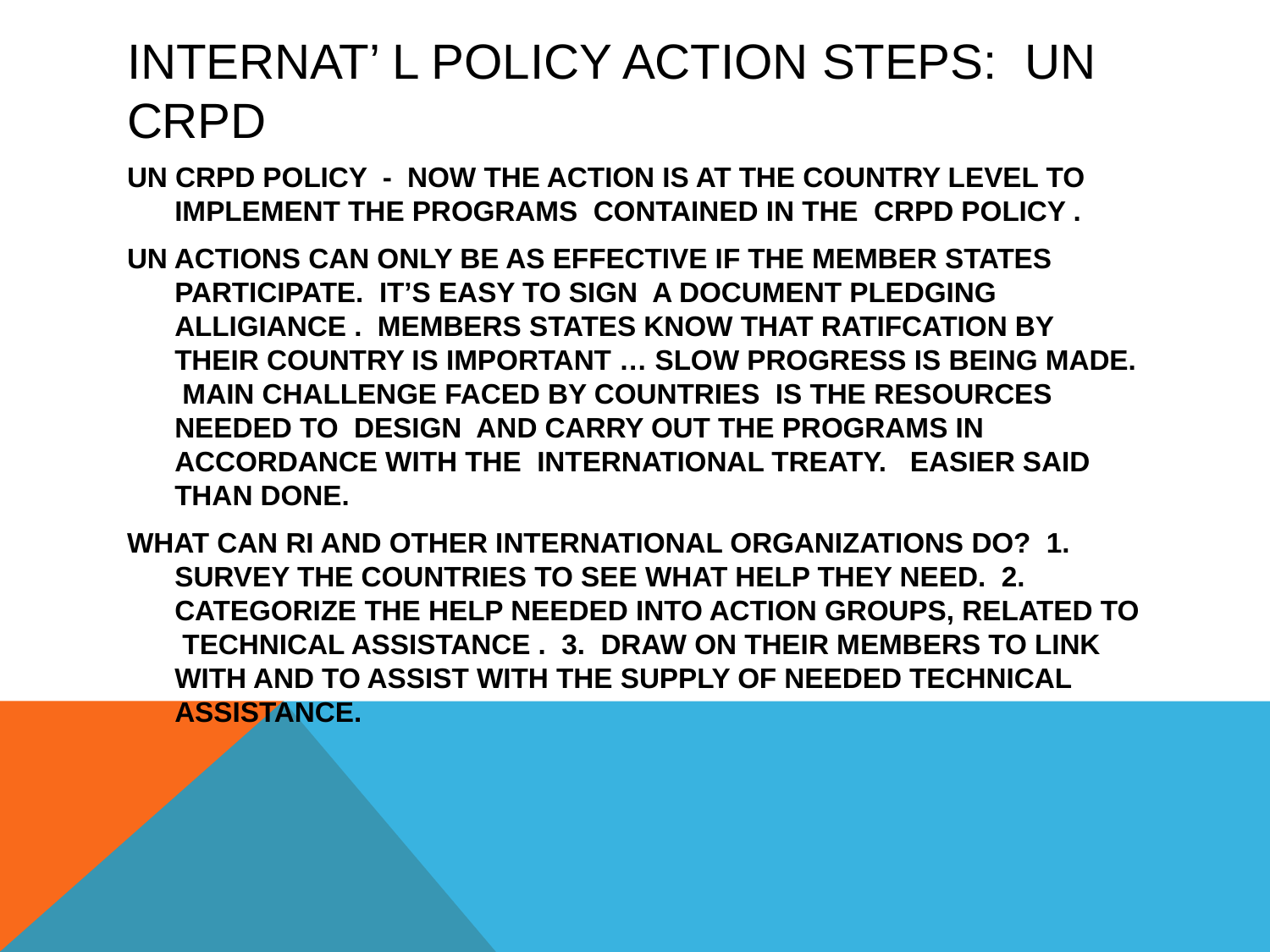

# INTERNAT’ L POLICY ACTION STEPS:  UN CRPD
UN CRPD POLICY  -  NOW THE ACTION IS AT THE COUNTRY LEVEL TO IMPLEMENT THE PROGRAMS  CONTAINED IN THE  CRPD POLICY .
UN ACTIONS CAN ONLY BE AS EFFECTIVE IF THE MEMBER STATES PARTICIPATE.  IT’S EASY TO SIGN  A DOCUMENT PLEDGING ALLIGIANCE .  MEMBERS STATES KNOW THAT RATIFCATION BY THEIR COUNTRY IS IMPORTANT … SLOW PROGRESS IS BEING MADE.   MAIN CHALLENGE FACED BY COUNTRIES  IS THE RESOURCES NEEDED TO  DESIGN  AND CARRY OUT THE PROGRAMS IN ACCORDANCE WITH THE  INTERNATIONAL TREATY.   EASIER SAID THAN DONE.
WHAT CAN RI AND OTHER INTERNATIONAL ORGANIZATIONS DO?  1. SURVEY THE COUNTRIES TO SEE WHAT HELP THEY NEED.  2.  CATEGORIZE THE HELP NEEDED INTO ACTION GROUPS, RELATED TO  TECHNICAL ASSISTANCE .  3.  DRAW ON THEIR MEMBERS TO LINK WITH AND TO ASSIST WITH THE SUPPLY OF NEEDED TECHNICAL ASSISTANCE.